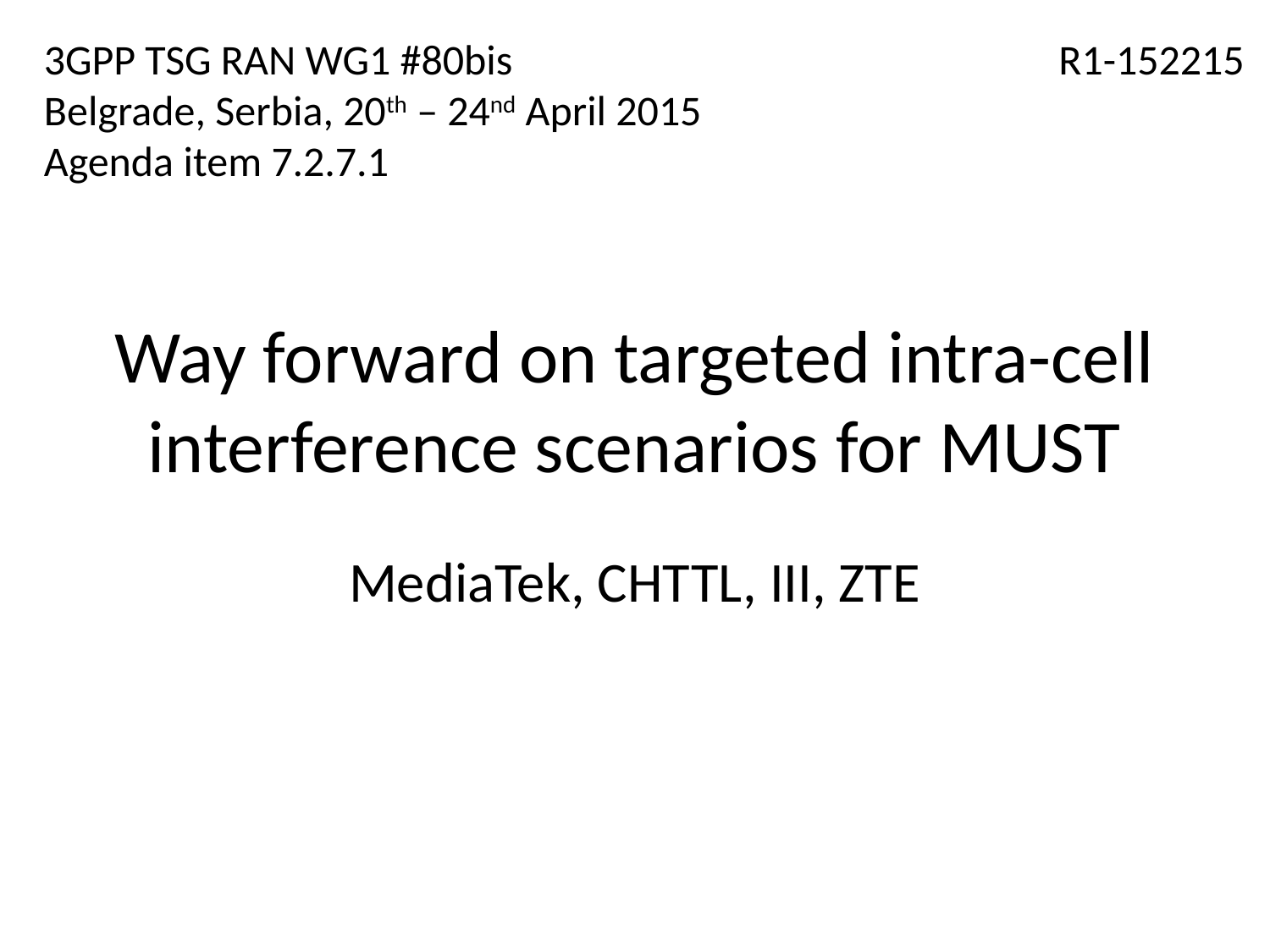

3GPP TSG RAN WG1 #80bis
Belgrade, Serbia, 20th – 24nd April 2015
Agenda item 7.2.7.1
R1-152215
# Way forward on targeted intra-cell interference scenarios for MUST
MediaTek, CHTTL, III, ZTE